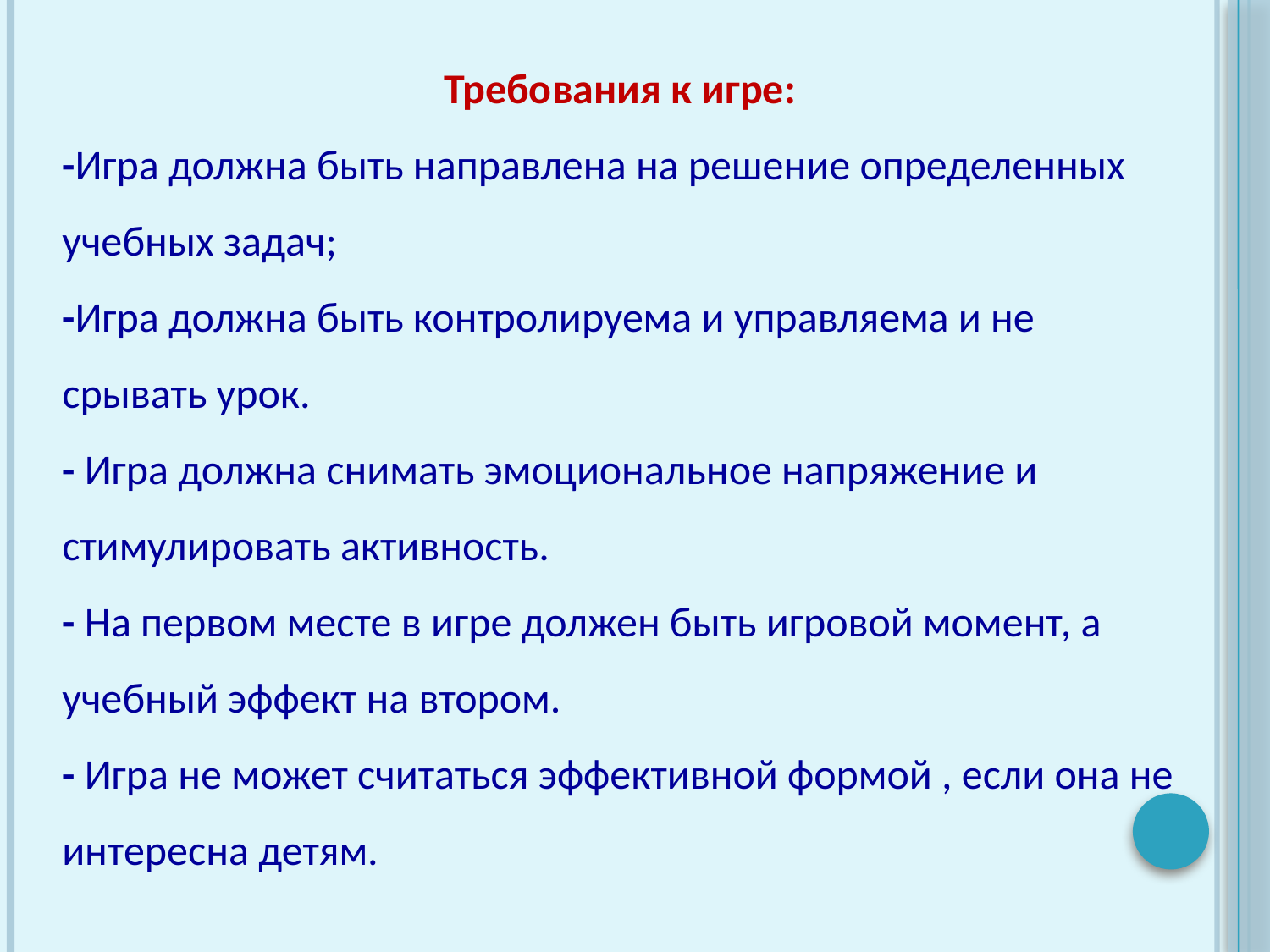

Требования к игре:
-Игра должна быть направлена на решение определенных учебных задач;
-Игра должна быть контролируема и управляема и не срывать урок.
- Игра должна снимать эмоциональное напряжение и стимулировать активность.
- На первом месте в игре должен быть игровой момент, а учебный эффект на втором.
- Игра не может считаться эффективной формой , если она не интересна детям.